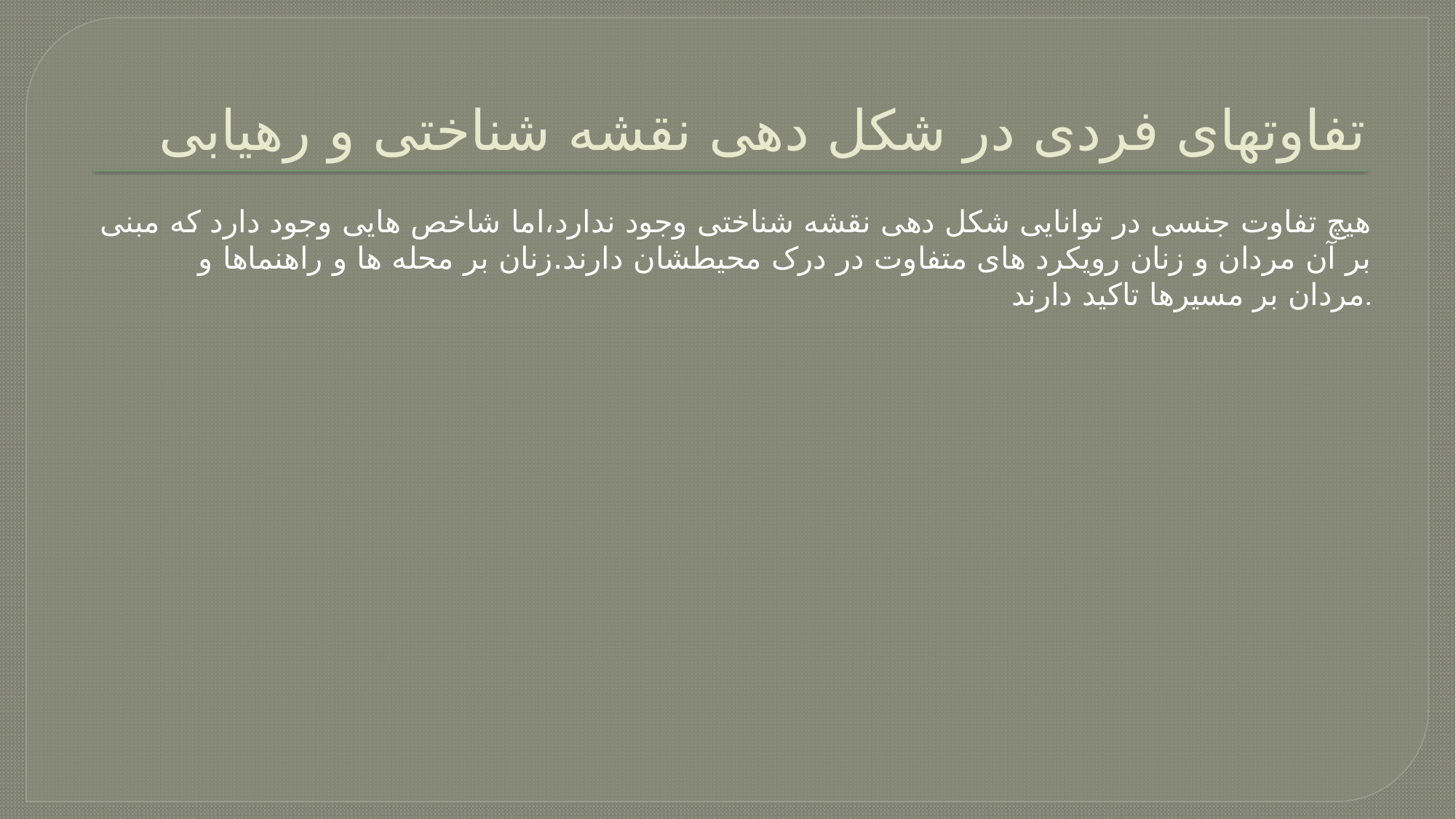

# تفاوتهای فردی در شکل دهی نقشه شناختی و رهیابی
هیچ تفاوت جنسی در توانایی شکل دهی نقشه شناختی وجود ندارد،اما شاخص هایی وجود دارد که مبنی بر آن مردان و زنان رویکرد های متفاوت در درک محیطشان دارند.زنان بر محله ها و راهنماها و مردان بر مسیرها تاکید دارند.